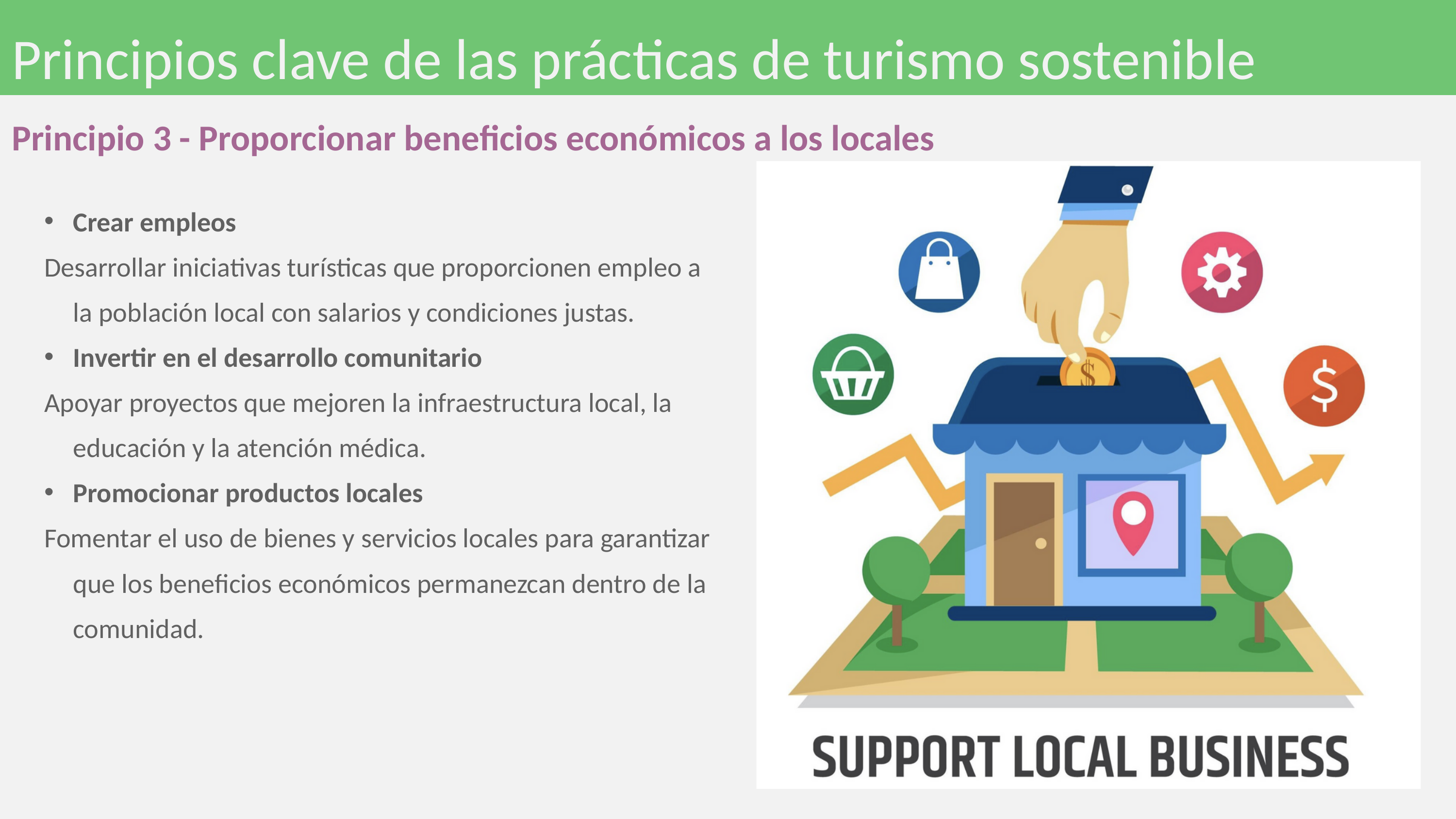

Principios clave de las prácticas de turismo sostenible

Principio 3 - Proporcionar beneficios económicos a los locales

Crear empleos
Desarrollar iniciativas turísticas que proporcionen empleo a la población local con salarios y condiciones justas.
Invertir en el desarrollo comunitario
Apoyar proyectos que mejoren la infraestructura local, la educación y la atención médica.
Promocionar productos locales
Fomentar el uso de bienes y servicios locales para garantizar que los beneficios económicos permanezcan dentro de la comunidad.